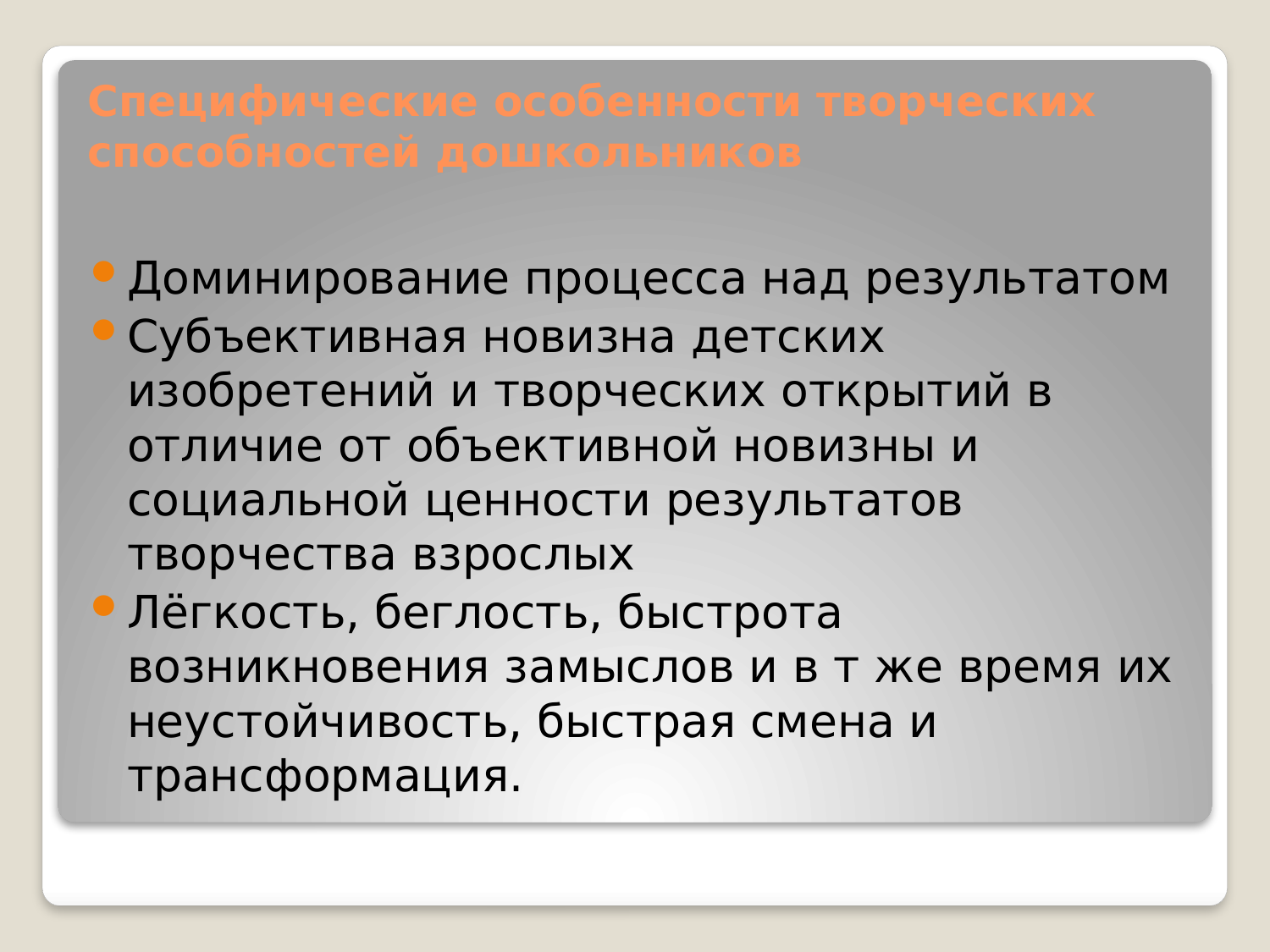

# Специфические особенности творческих способностей дошкольников
Доминирование процесса над результатом
Субъективная новизна детских изобретений и творческих открытий в отличие от объективной новизны и социальной ценности результатов творчества взрослых
Лёгкость, беглость, быстрота возникновения замыслов и в т же время их неустойчивость, быстрая смена и трансформация.